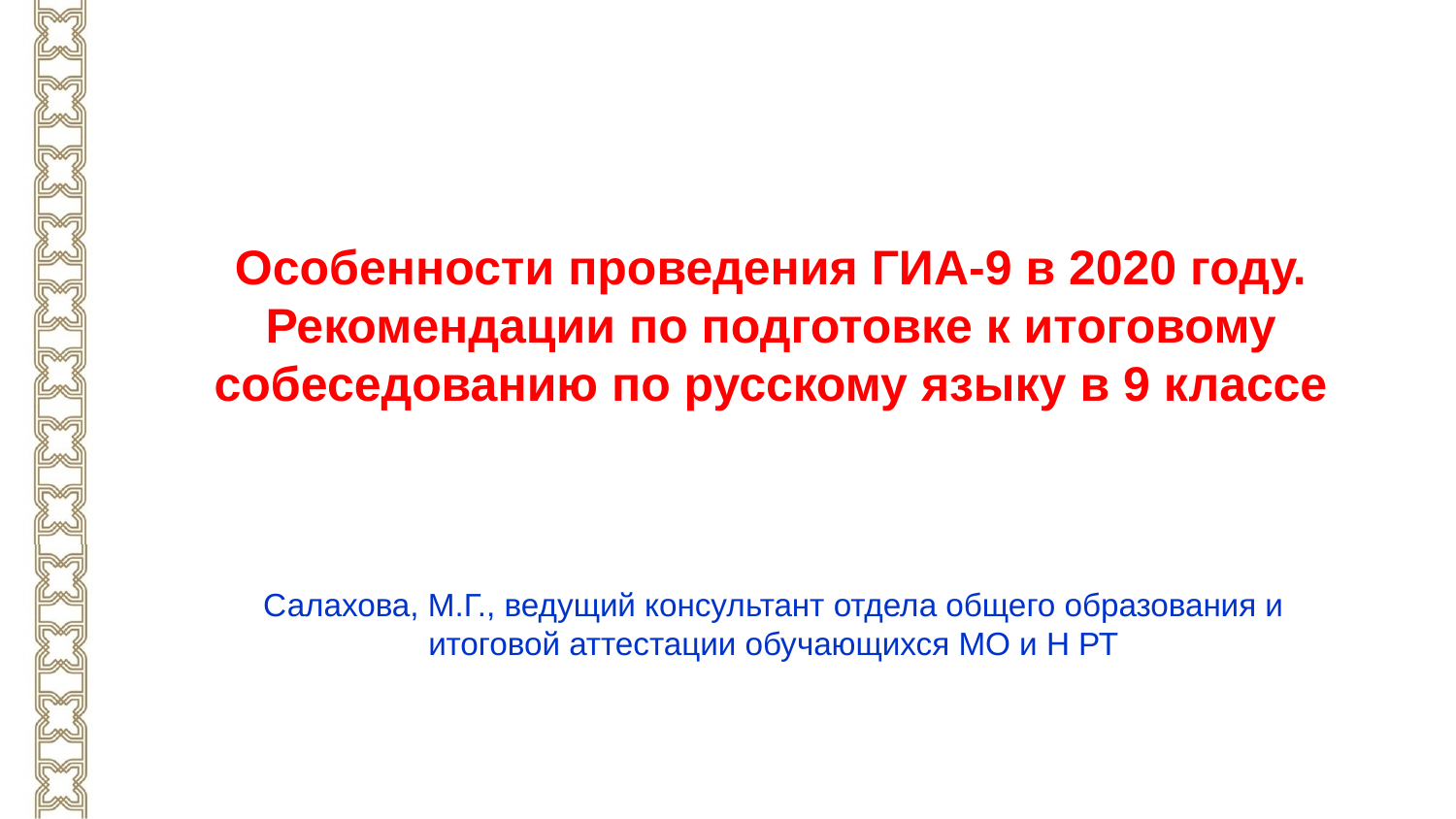

Особенности проведения ГИА-9 в 2020 году. Рекомендации по подготовке к итоговому собеседованию по русскому языку в 9 классе
Салахова, М.Г., ведущий консультант отдела общего образования и итоговой аттестации обучающихся МО и Н РТ